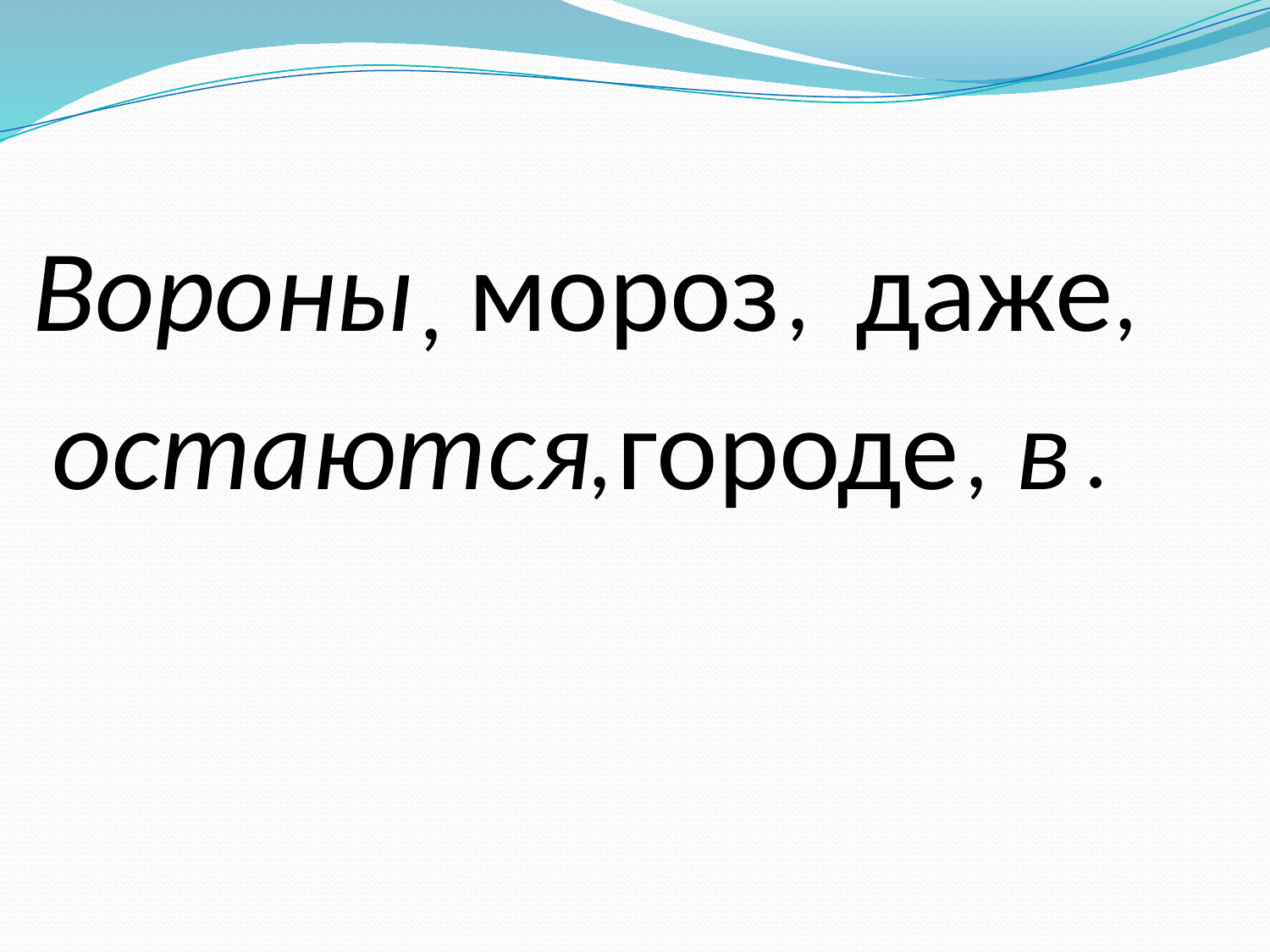

Вороны
мороз
даже
,
,
,
остаются
городе
в
,
,
.